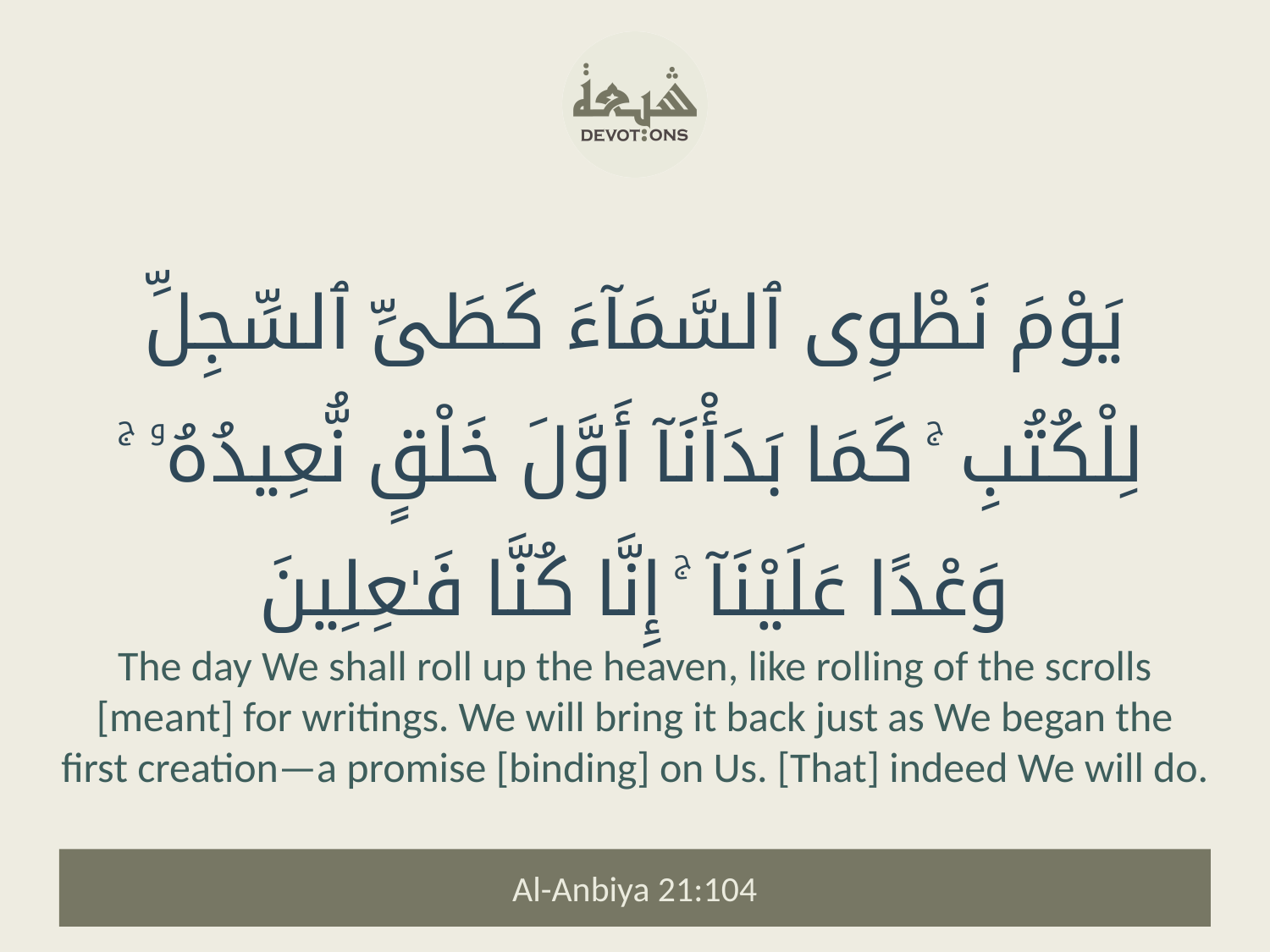

يَوْمَ نَطْوِى ٱلسَّمَآءَ كَطَىِّ ٱلسِّجِلِّ لِلْكُتُبِ ۚ كَمَا بَدَأْنَآ أَوَّلَ خَلْقٍ نُّعِيدُهُۥ ۚ وَعْدًا عَلَيْنَآ ۚ إِنَّا كُنَّا فَـٰعِلِينَ
The day We shall roll up the heaven, like rolling of the scrolls [meant] for writings. We will bring it back just as We began the first creation—a promise [binding] on Us. [That] indeed We will do.
Al-Anbiya 21:104